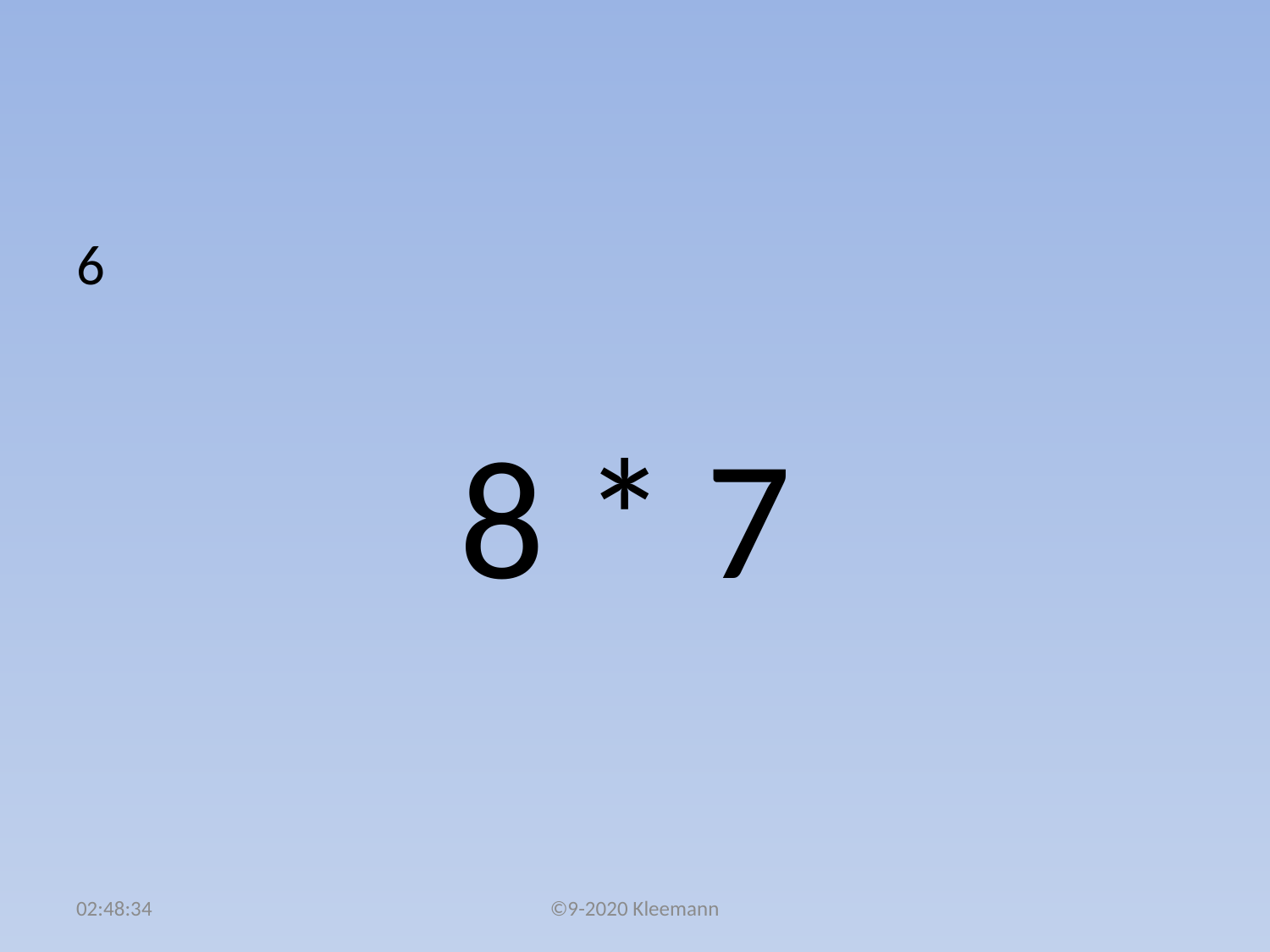

#
6

          8 * 7
02:48:34
©9-2020 Kleemann